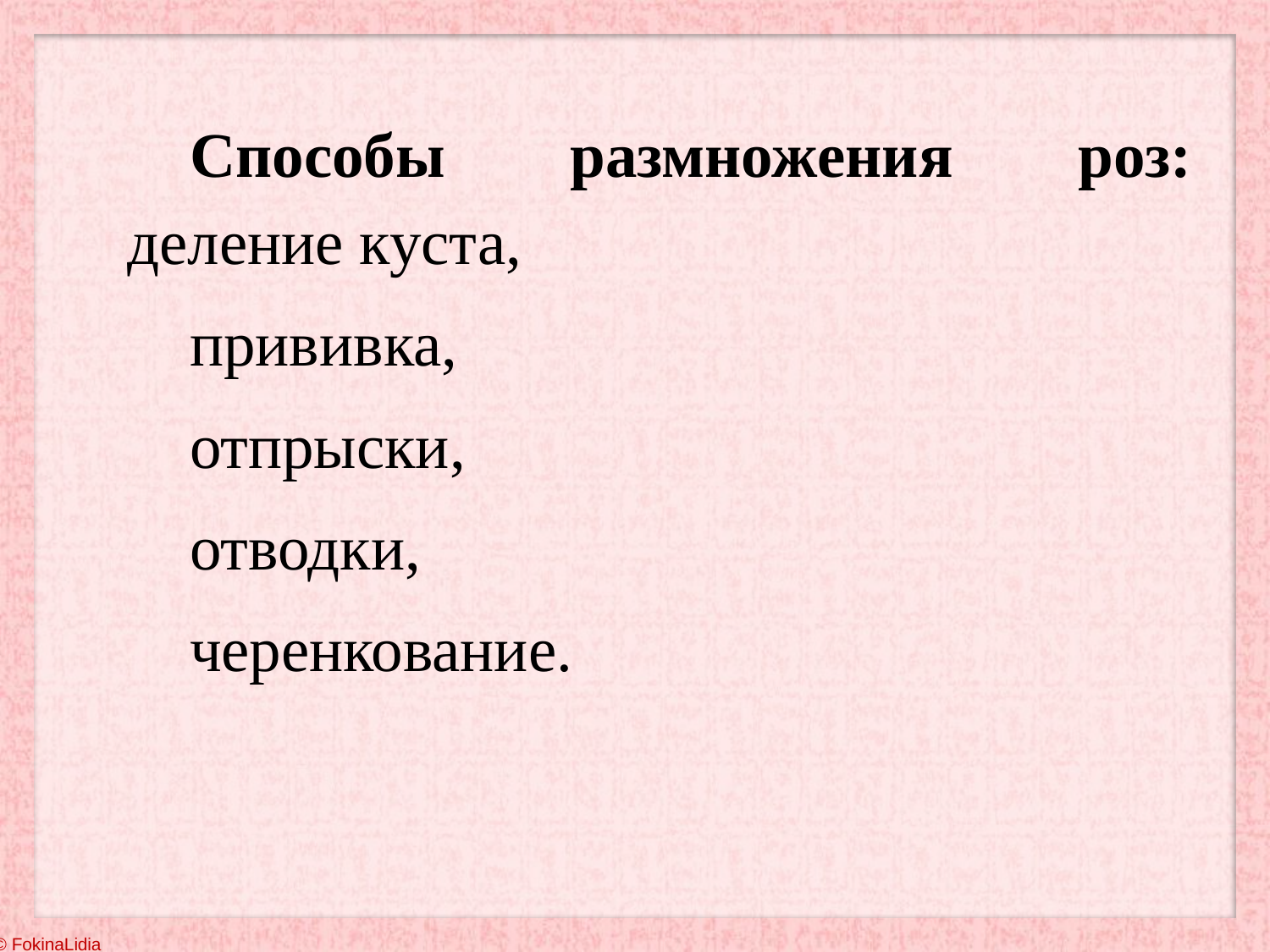

Способы размножения роз: деление куста,
прививка,
отпрыски,
отводки,
черенкование.